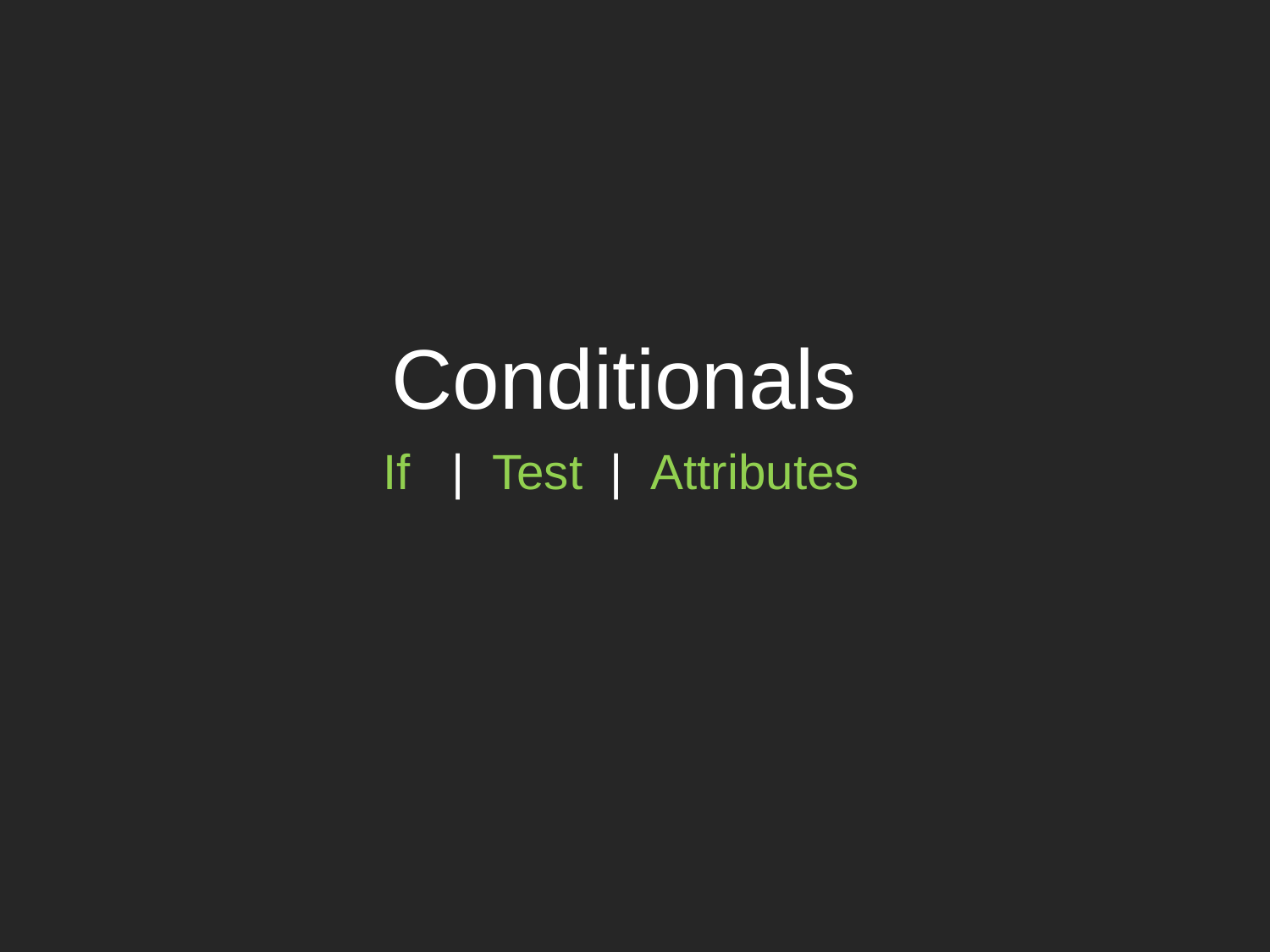

# Conditionals
If   |  Test  |  Attributes